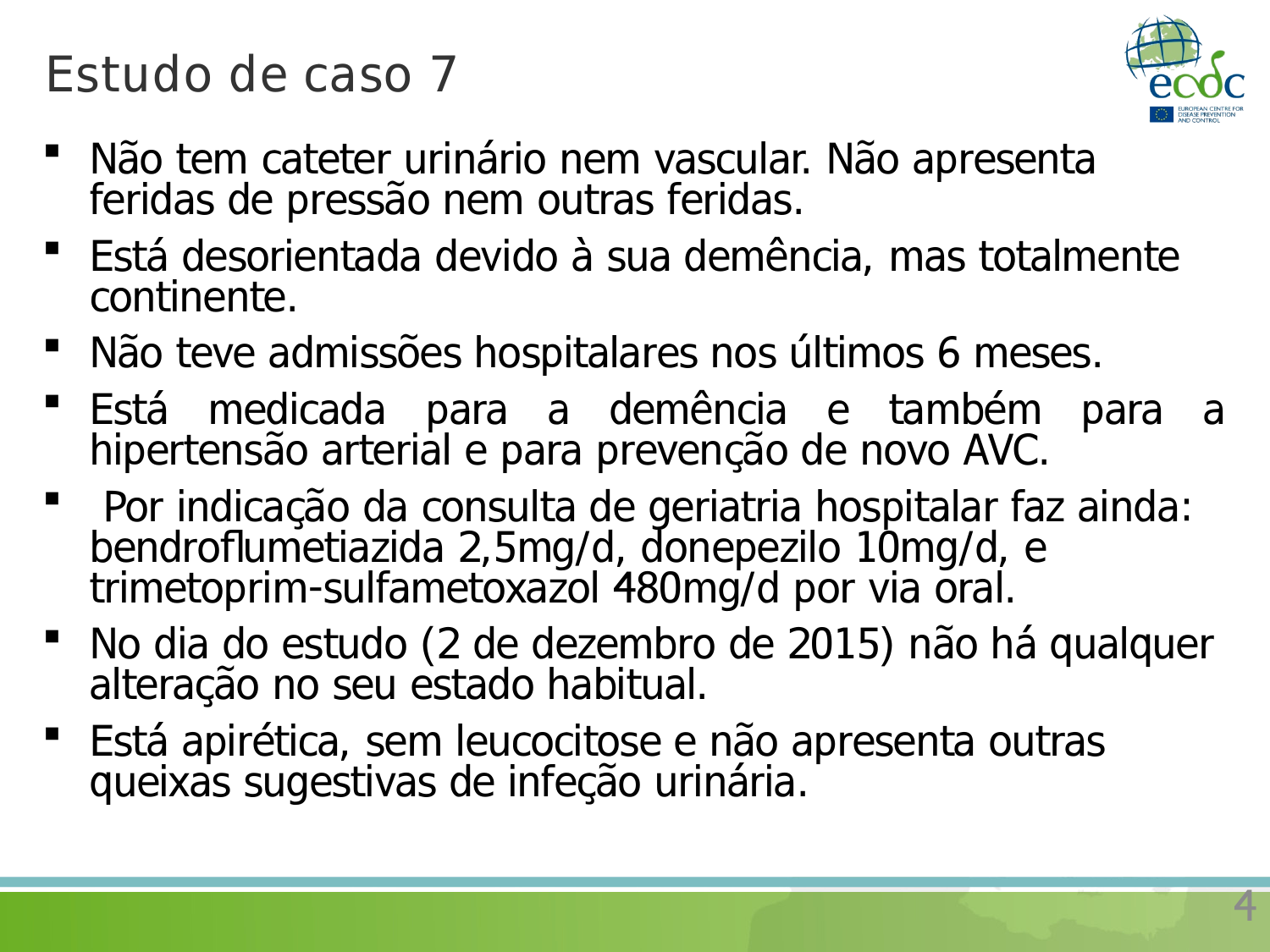

# Estudo de caso 7
Não tem cateter urinário nem vascular. Não apresenta feridas de pressão nem outras feridas.
Está desorientada devido à sua demência, mas totalmente continente.
Não teve admissões hospitalares nos últimos 6 meses.
Está medicada para a demência e também para a hipertensão arterial e para prevenção de novo AVC.
 Por indicação da consulta de geriatria hospitalar faz ainda: bendroflumetiazida 2,5mg/d, donepezilo 10mg/d, e  trimetoprim-sulfametoxazol 480mg/d por via oral.
No dia do estudo (2 de dezembro de 2015) não há qualquer alteração no seu estado habitual.
Está apirética, sem leucocitose e não apresenta outras queixas sugestivas de infeção urinária.

4